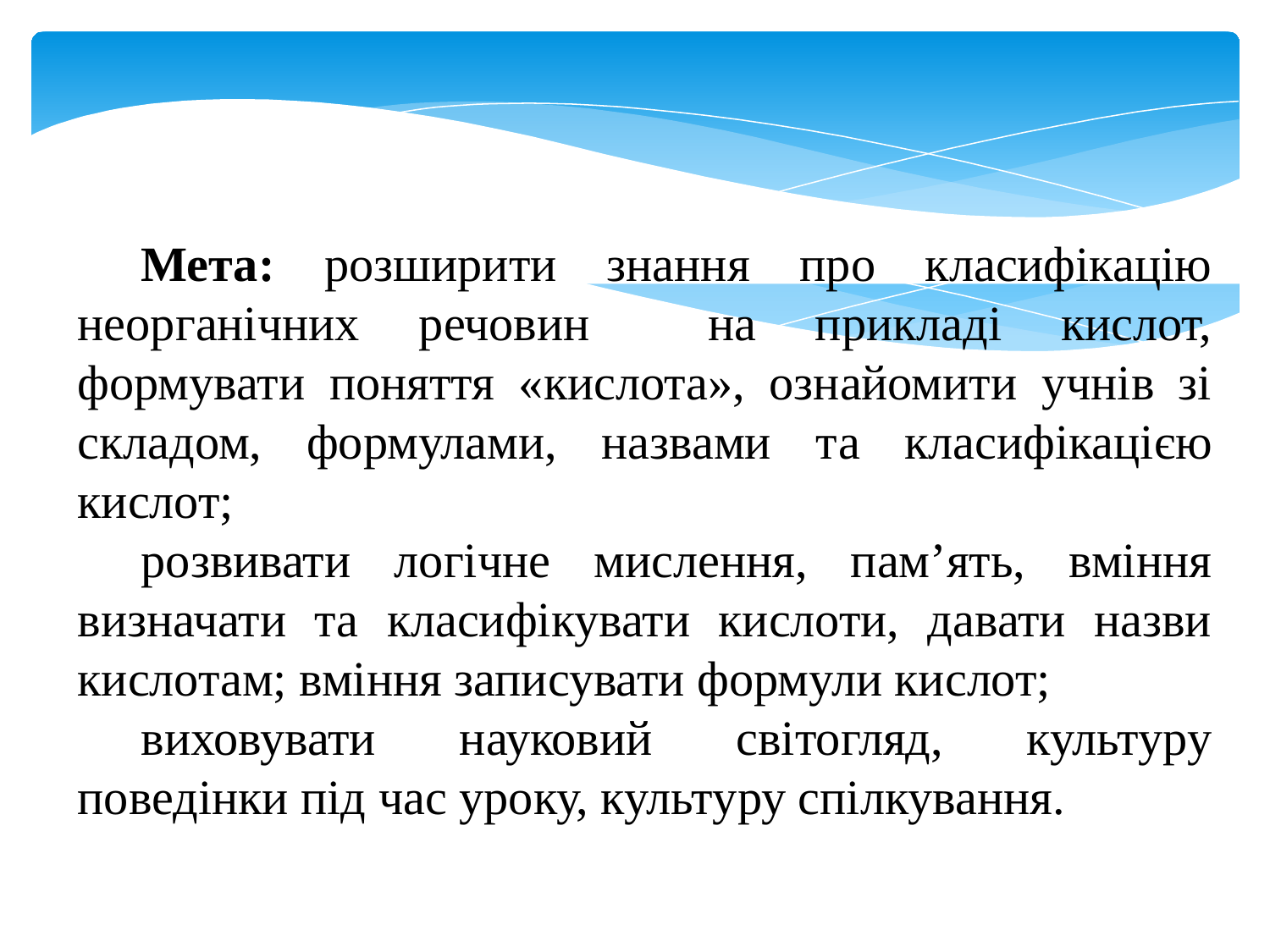

Мета: розширити знання про класифікацію неорганічних речовин  на прикладі кислот, формувати поняття «кислота», ознайомити учнів зі складом, формулами, назвами та класифікацією кислот;
розвивати логічне мислення, пам’ять, вміння визначати та класифікувати кислоти, давати назви кислотам; вміння записувати формули кислот;
виховувати науковий світогляд, культуру поведінки під час уроку, культуру спілкування.